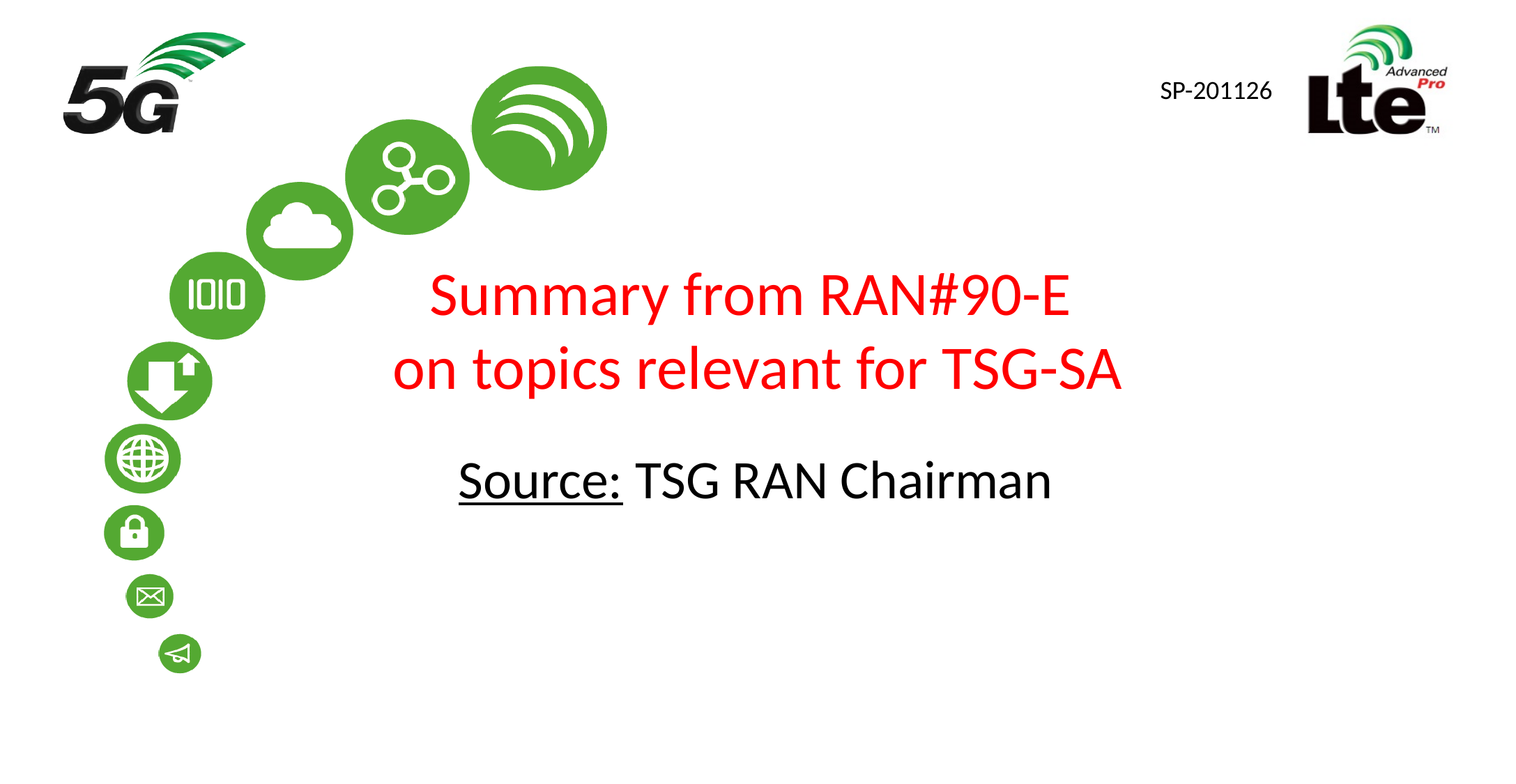

SP-201126
# Summary from RAN#90-E on topics relevant for TSG-SA
Source: TSG RAN Chairman